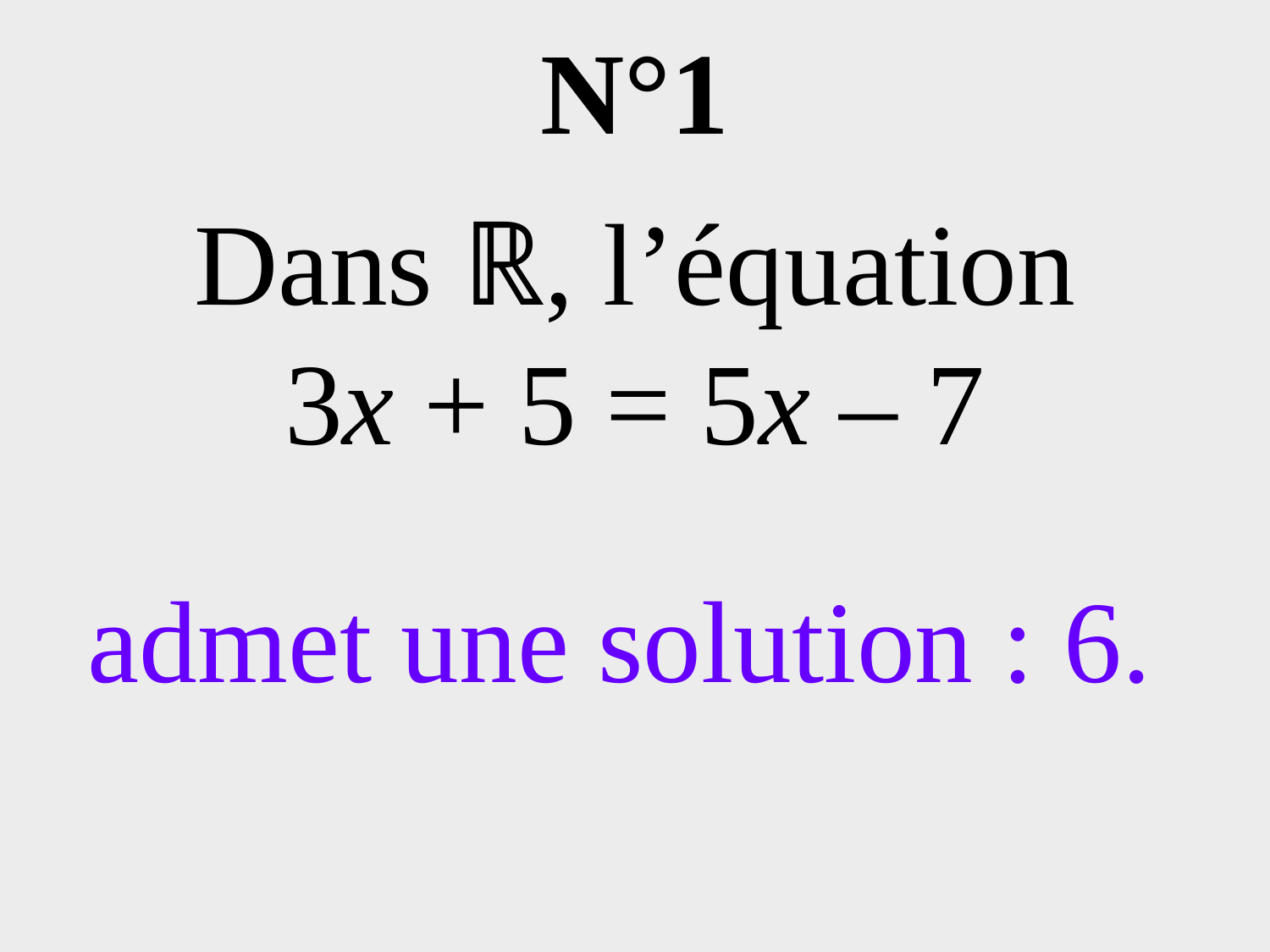

# N°1

Dans ℝ, l’équation
3x + 5 = 5x – 7
admet une solution : 6.